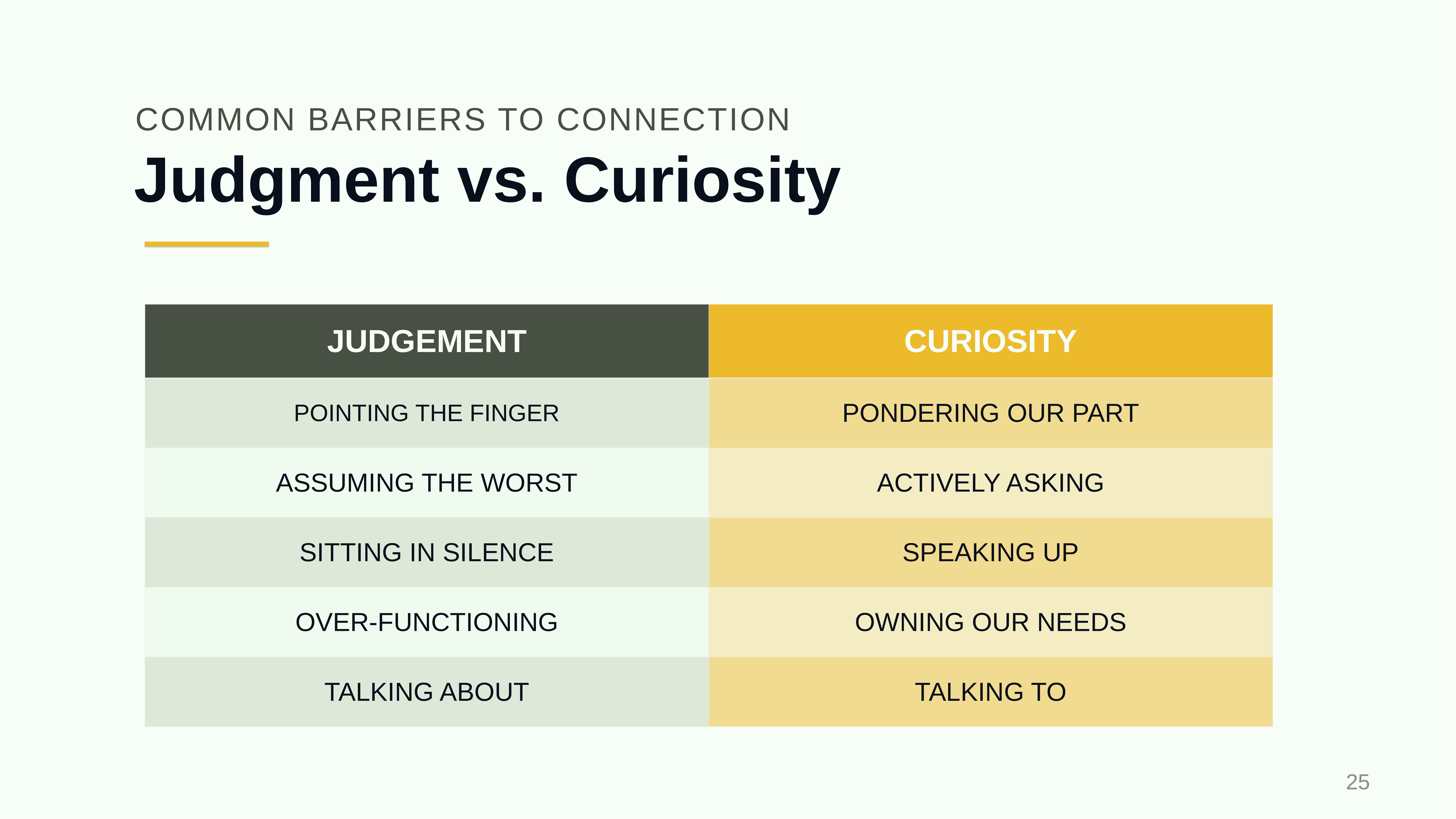

COMMON BARRIERS TO CONNECTION
# Judgment vs. Curiosity

| JUDGEMENT | CURIOSITY |
| --- | --- |
| POINTING THE FINGER | PONDERING OUR PART |
| ASSUMING THE WORST | ACTIVELY ASKING |
| SITTING IN SILENCE | SPEAKING UP |
| OVER-FUNCTIONING | OWNING OUR NEEDS |
| TALKING ABOUT | TALKING TO |
25